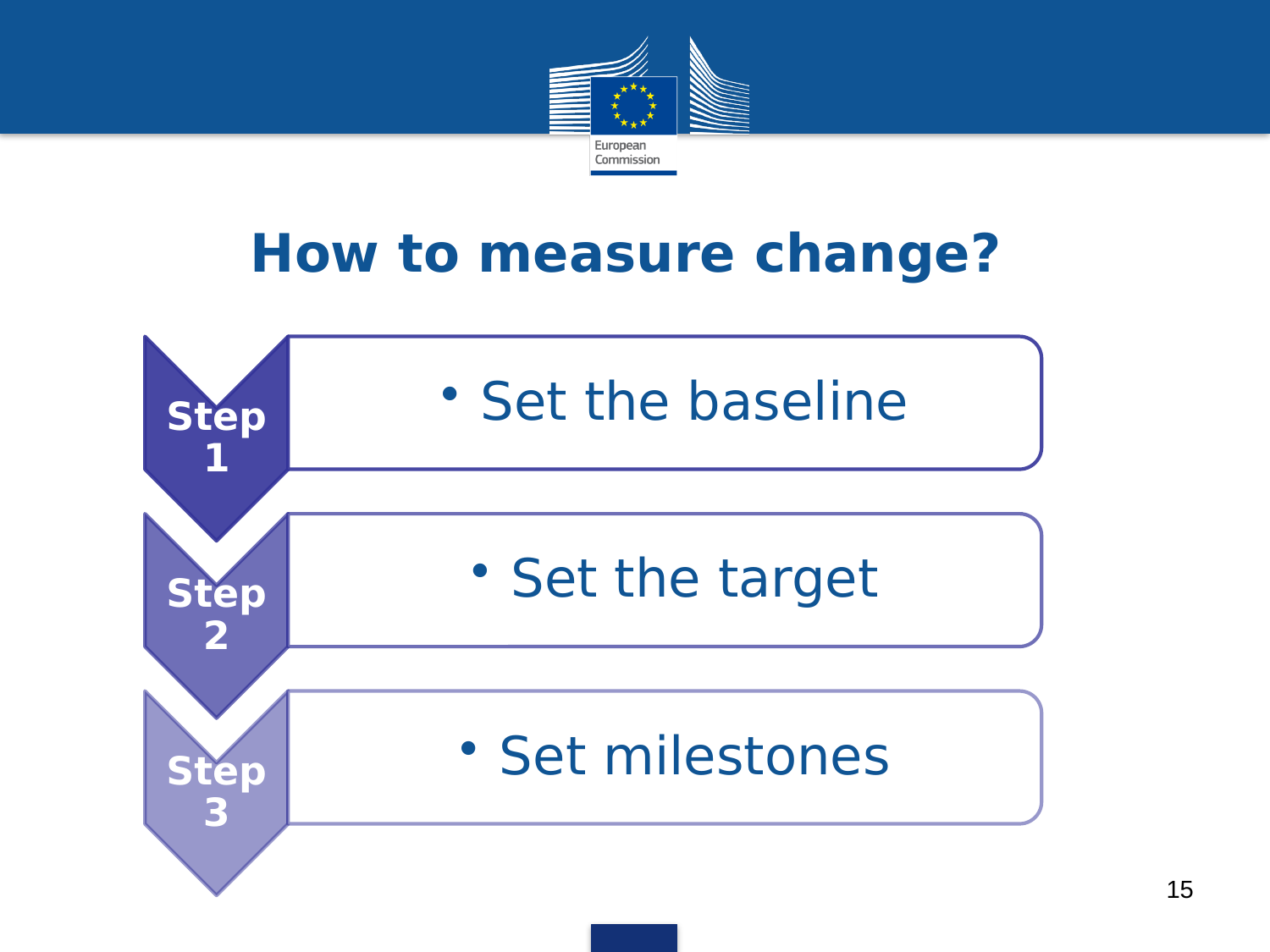

# How to measure change?
Step 1
Set the baseline
Step 2
Set the target
Step 3
Set milestones
15